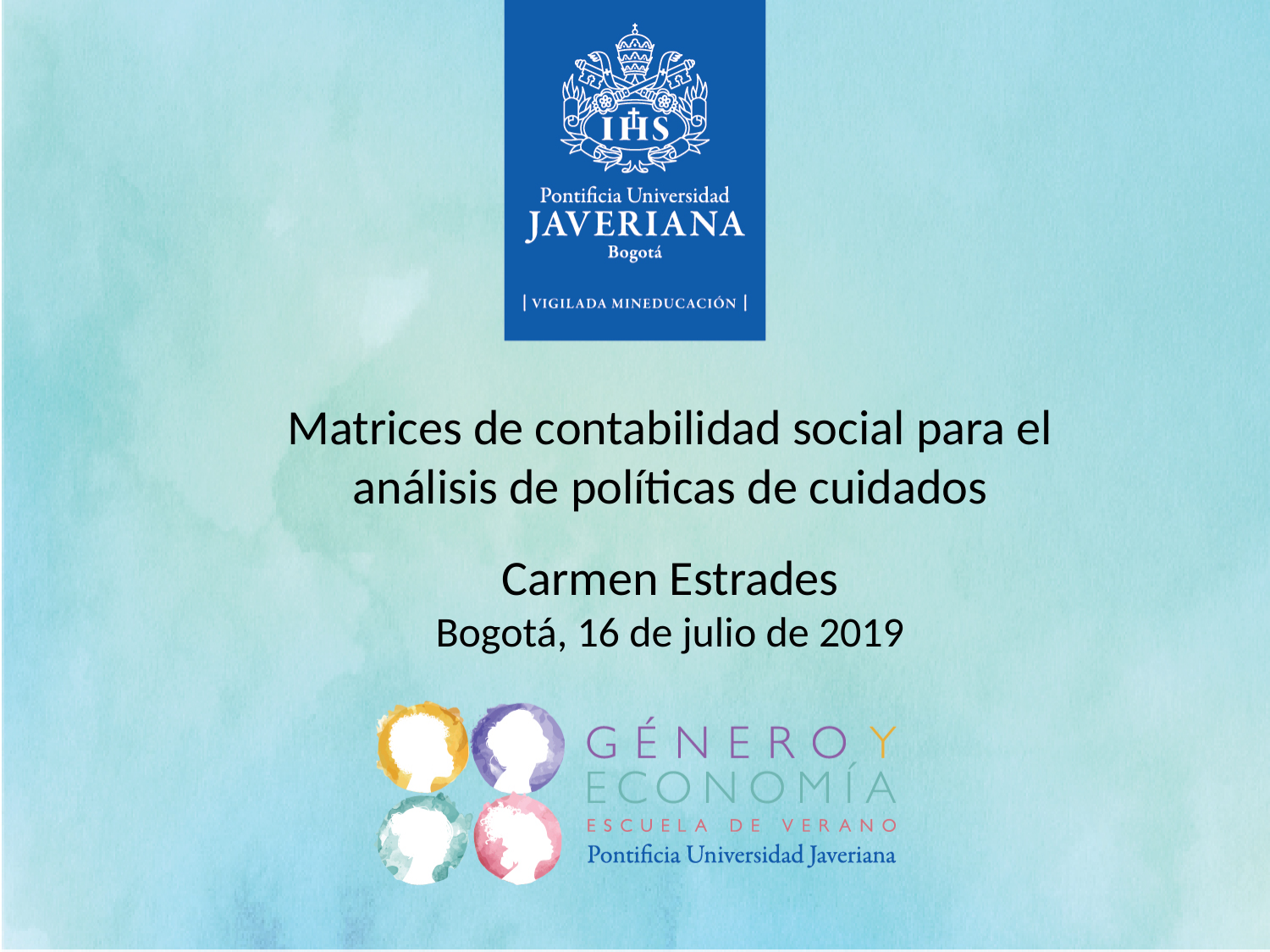

Matrices de contabilidad social para el análisis de políticas de cuidados

Carmen Estrades
Bogotá, 16 de julio de 2019